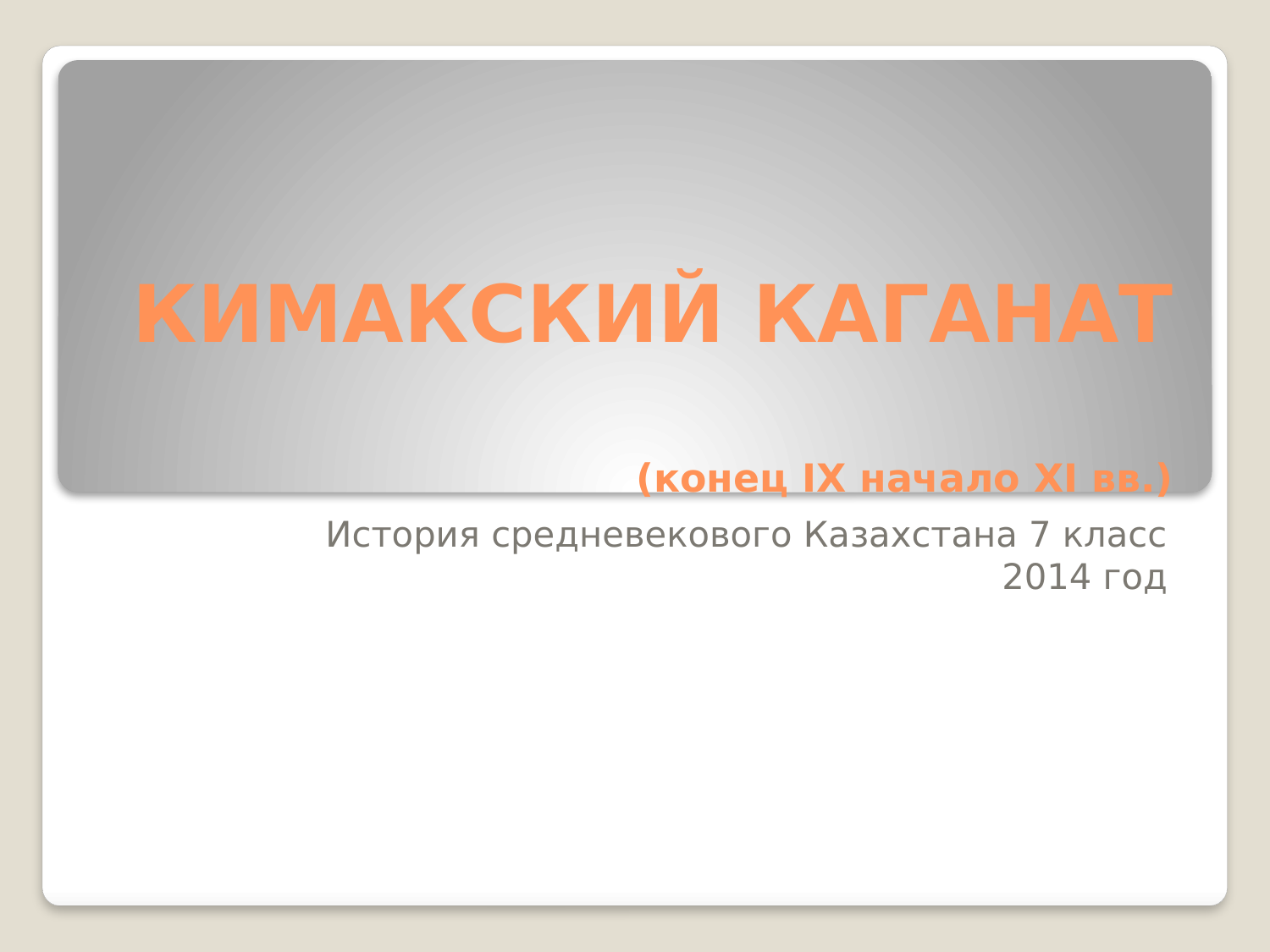

# КИМАКСКИЙ КАГАНАТ (конец IX начало XI вв.)
История средневекового Казахстана 7 класс
2014 год